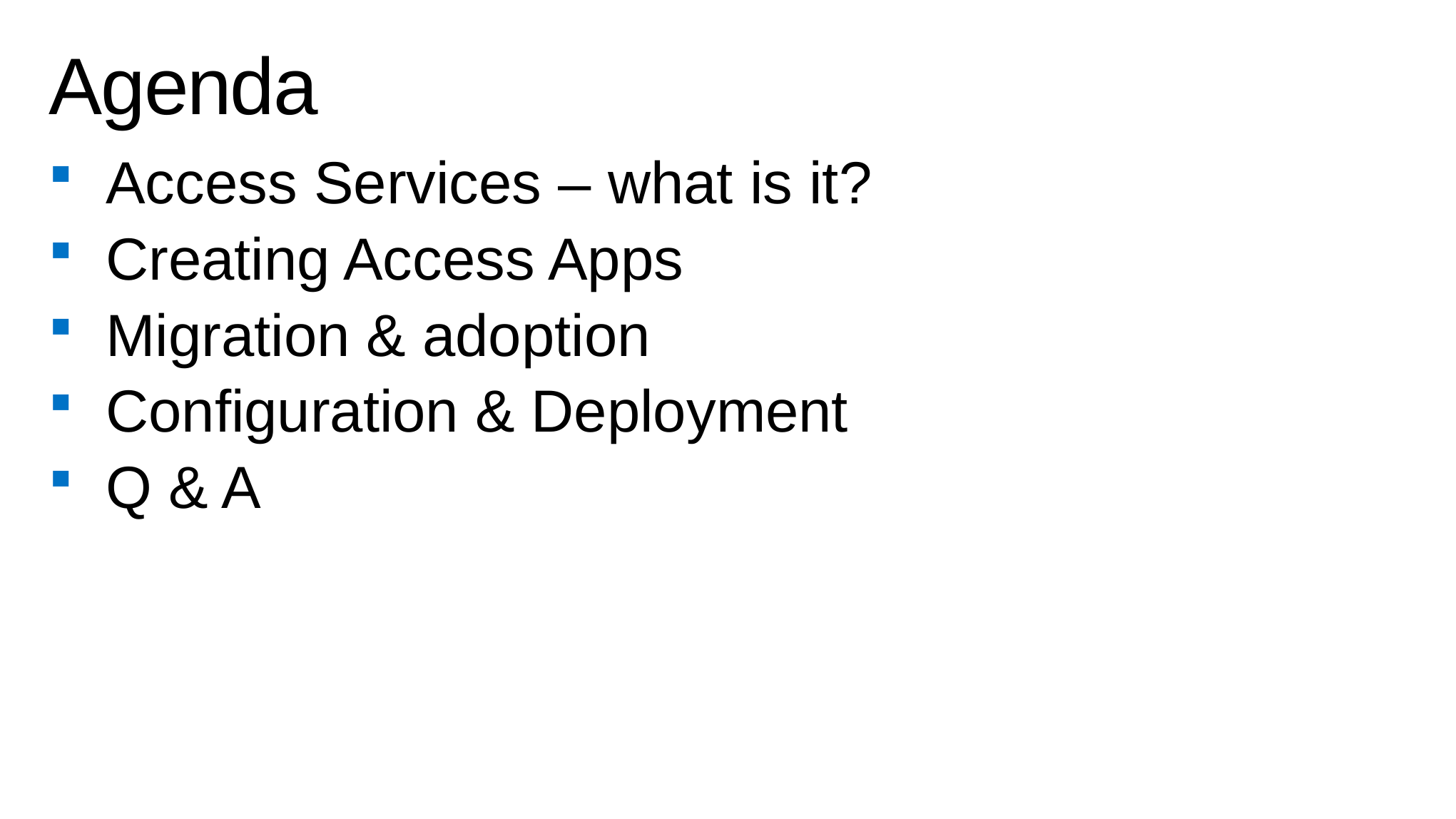

# Agenda
 Access Services – what is it?
 Creating Access Apps
 Migration & adoption
 Configuration & Deployment
 Q & A